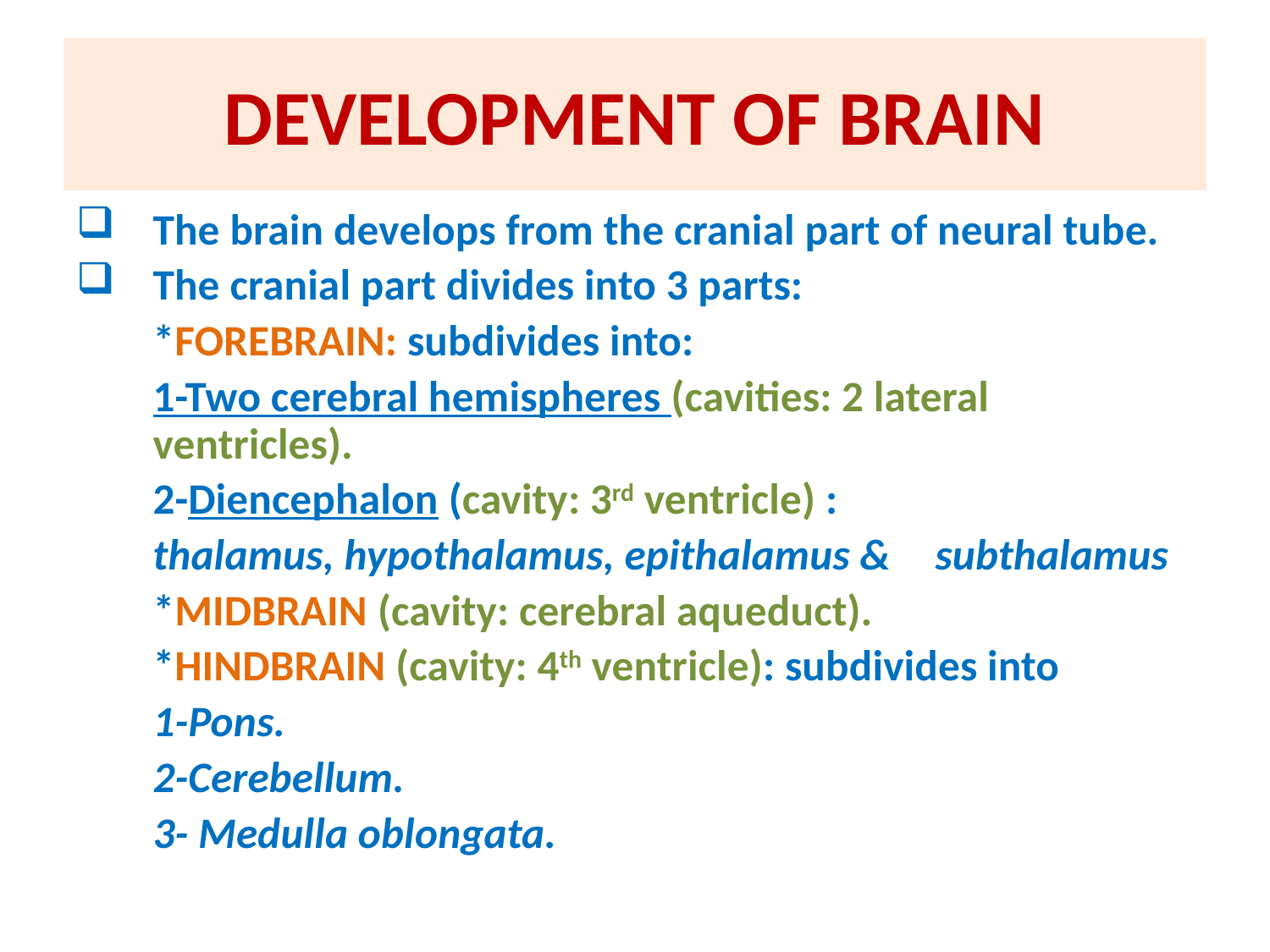

# DEVELOPMENT OF BRAIN
The brain develops from the cranial part of neural tube.
The cranial part divides into 3 parts:
	*FOREBRAIN: subdivides into:
		1-Two cerebral hemispheres (cavities: 2 lateral 	ventricles).
		2-Diencephalon (cavity: 3rd ventricle) :
		thalamus, hypothalamus, epithalamus & 	subthalamus
	*MIDBRAIN (cavity: cerebral aqueduct).
	*HINDBRAIN (cavity: 4th ventricle): subdivides into
		1-Pons.
		2-Cerebellum.
		3- Medulla oblongata.